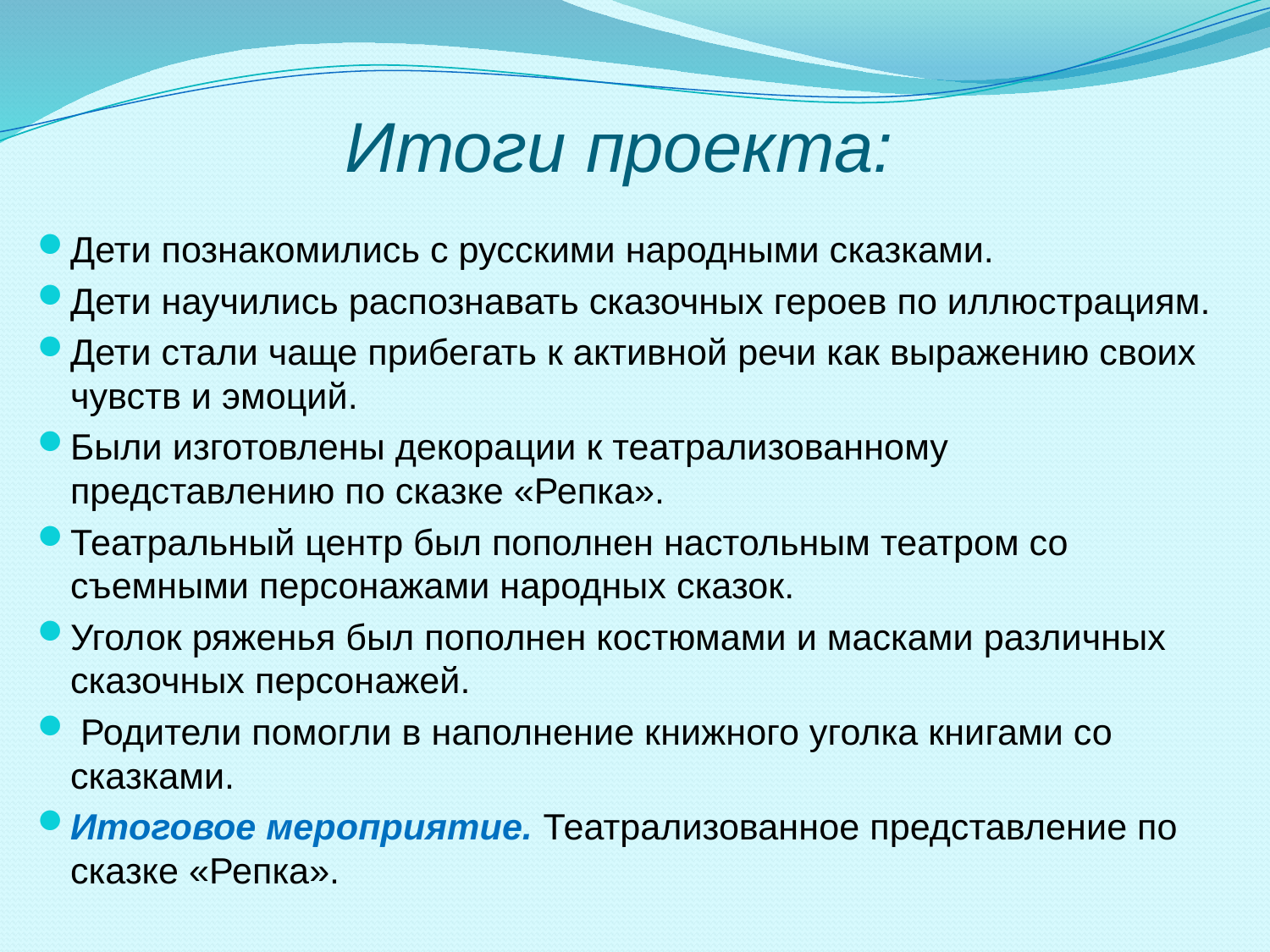

# Итоги проекта:

Дети познакомились с русскими народными сказками.
Дети научились распознавать сказочных героев по иллюстрациям.
Дети стали чаще прибегать к активной речи как выражению своих чувств и эмоций.
Были изготовлены декорации к театрализованному представлению по сказке «Репка».
Театральный центр был пополнен настольным театром со съемными персонажами народных сказок.
Уголок ряженья был пополнен костюмами и масками различных сказочных персонажей.
 Родители помогли в наполнение книжного уголка книгами со сказками.
Итоговое мероприятие. Театрализованное представление по сказке «Репка».